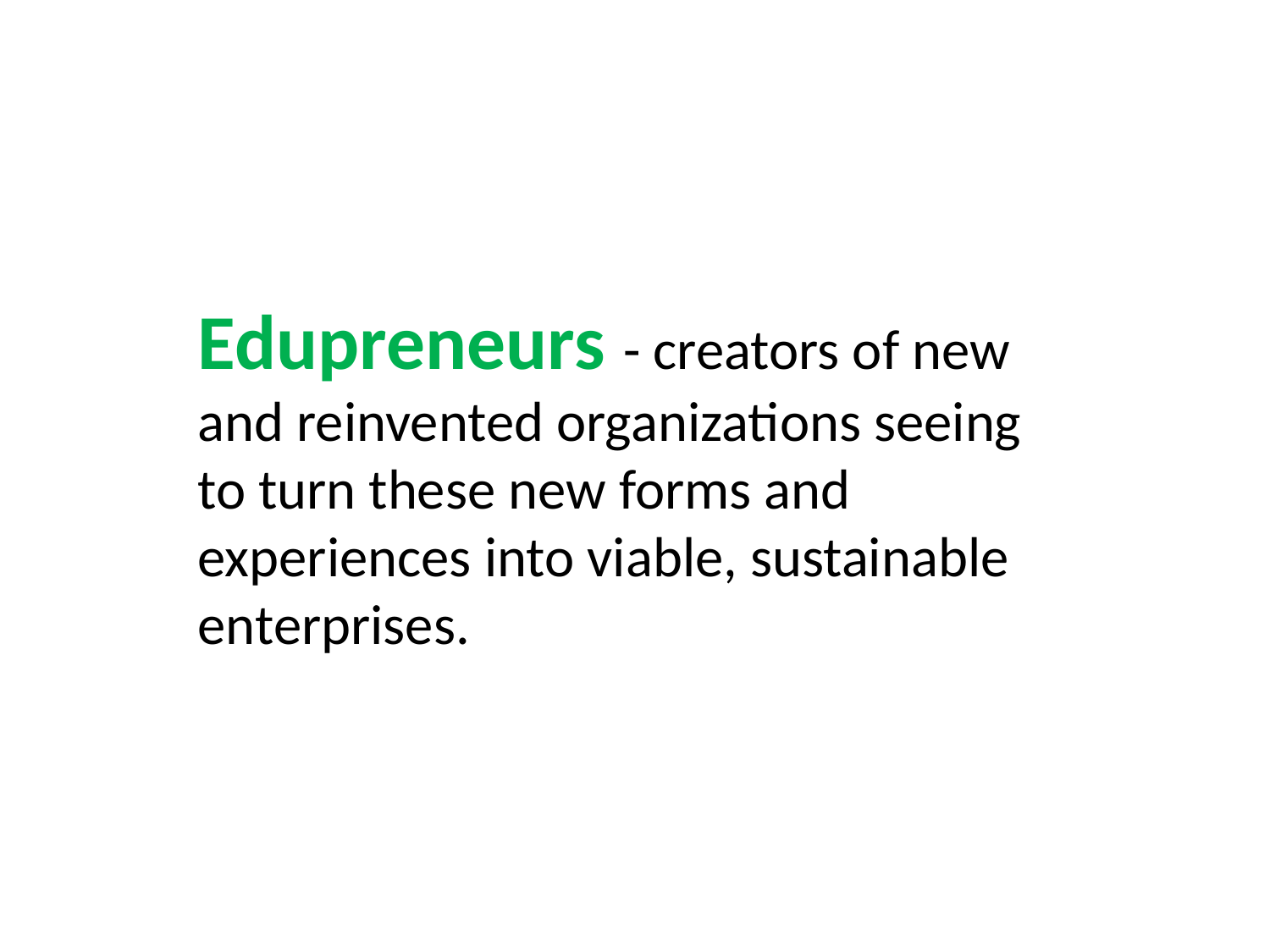

Edupreneurs - creators of new and reinvented organizations seeing to turn these new forms and experiences into viable, sustainable enterprises.